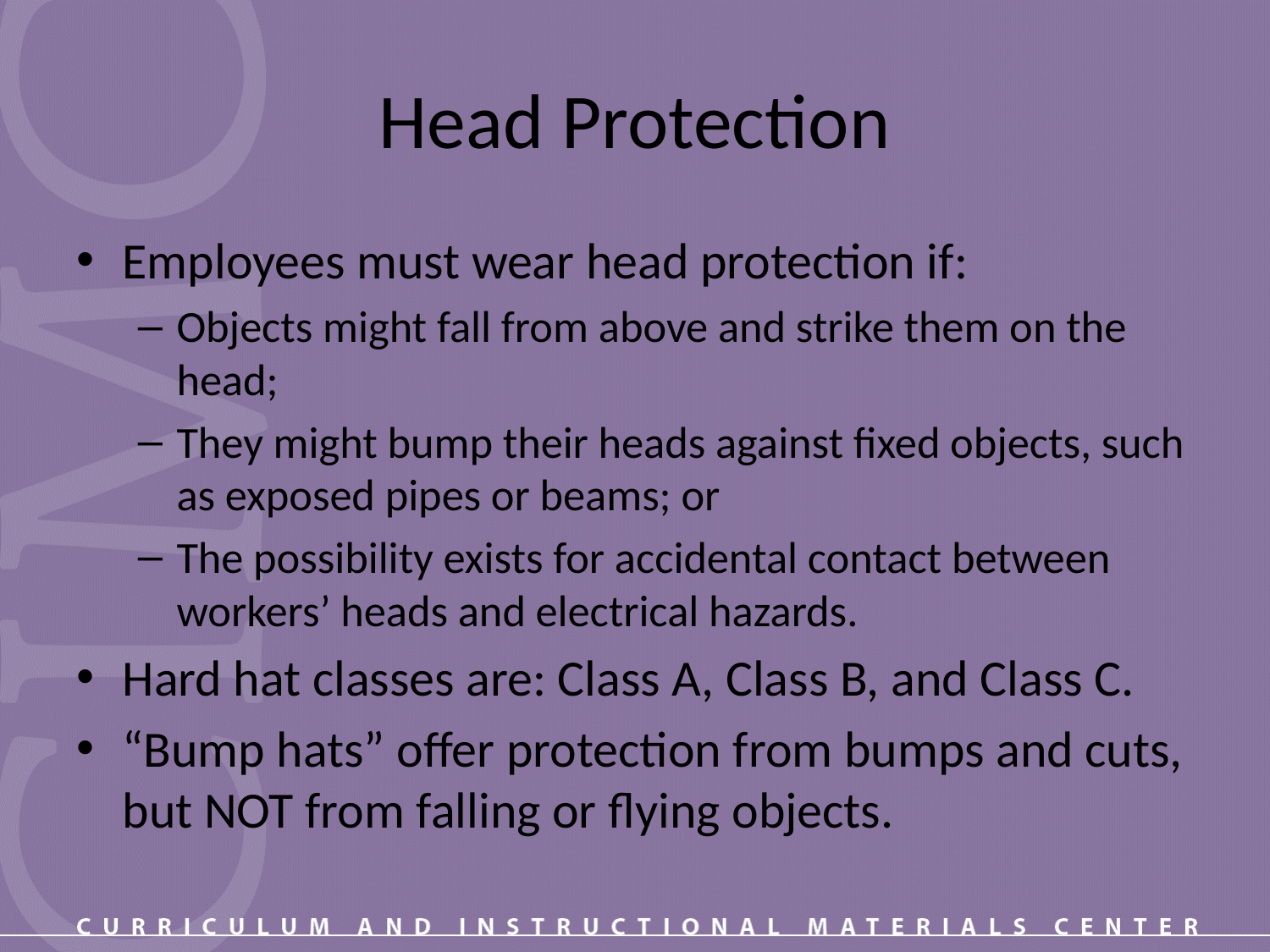

# Head Protection
Employees must wear head protection if:
Objects might fall from above and strike them on the head;
They might bump their heads against fixed objects, such as exposed pipes or beams; or
The possibility exists for accidental contact between workers’ heads and electrical hazards.
Hard hat classes are: Class A, Class B, and Class C.
“Bump hats” offer protection from bumps and cuts, but NOT from falling or flying objects.